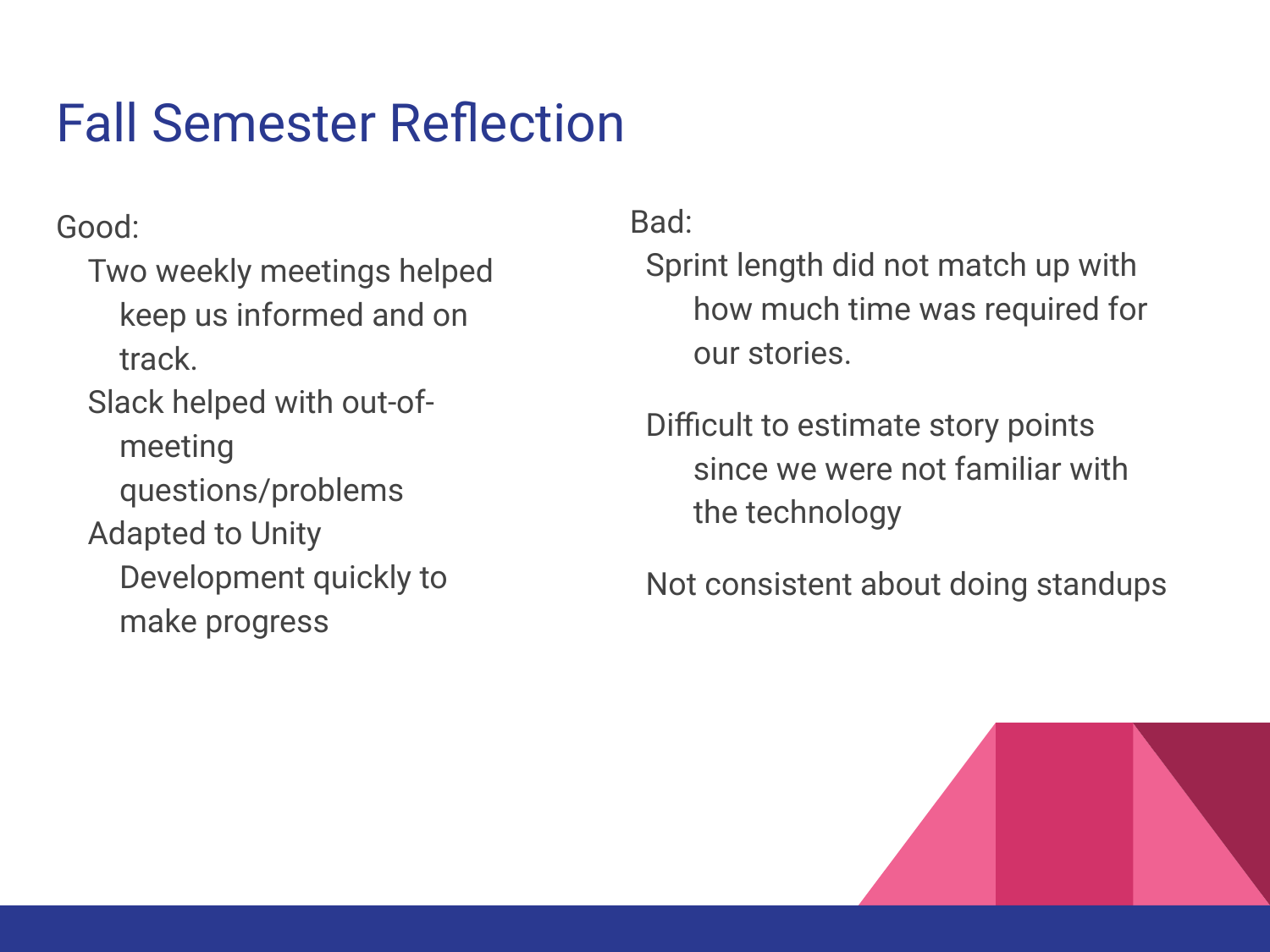

# Fall Semester Reflection
Good:
Two weekly meetings helped keep us informed and on track.
Slack helped with out-of-meeting questions/problems
Adapted to Unity Development quickly to make progress
Bad:
Sprint length did not match up with how much time was required for our stories.
Difficult to estimate story points since we were not familiar with the technology
Not consistent about doing standups